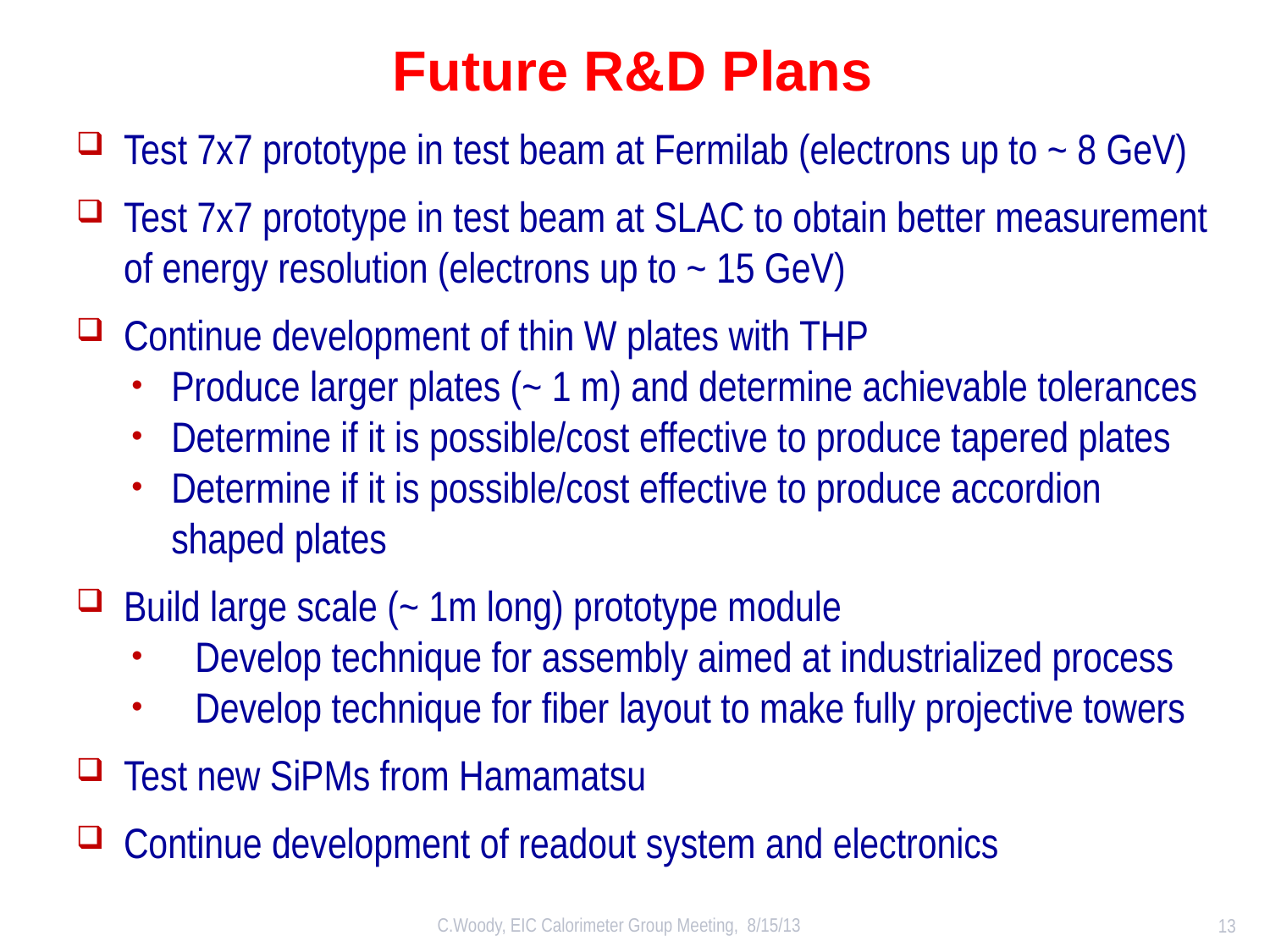

# Future R&D Plans
Test 7x7 prototype in test beam at Fermilab (electrons up to ~ 8 GeV)

Test 7x7 prototype in test beam at SLAC to obtain better measurement of energy resolution (electrons up to ~ 15 GeV)

Continue development of thin W plates with THP
Produce larger plates (~ 1 m) and determine achievable tolerances
Determine if it is possible/cost effective to produce tapered plates
Determine if it is possible/cost effective to produce accordion shaped plates

Build large scale (~ 1m long) prototype module
Develop technique for assembly aimed at industrialized process
Develop technique for fiber layout to make fully projective towers

Test new SiPMs from Hamamatsu

Continue development of readout system and electronics
C.Woody, EIC Calorimeter Group Meeting,  8/15/13
13